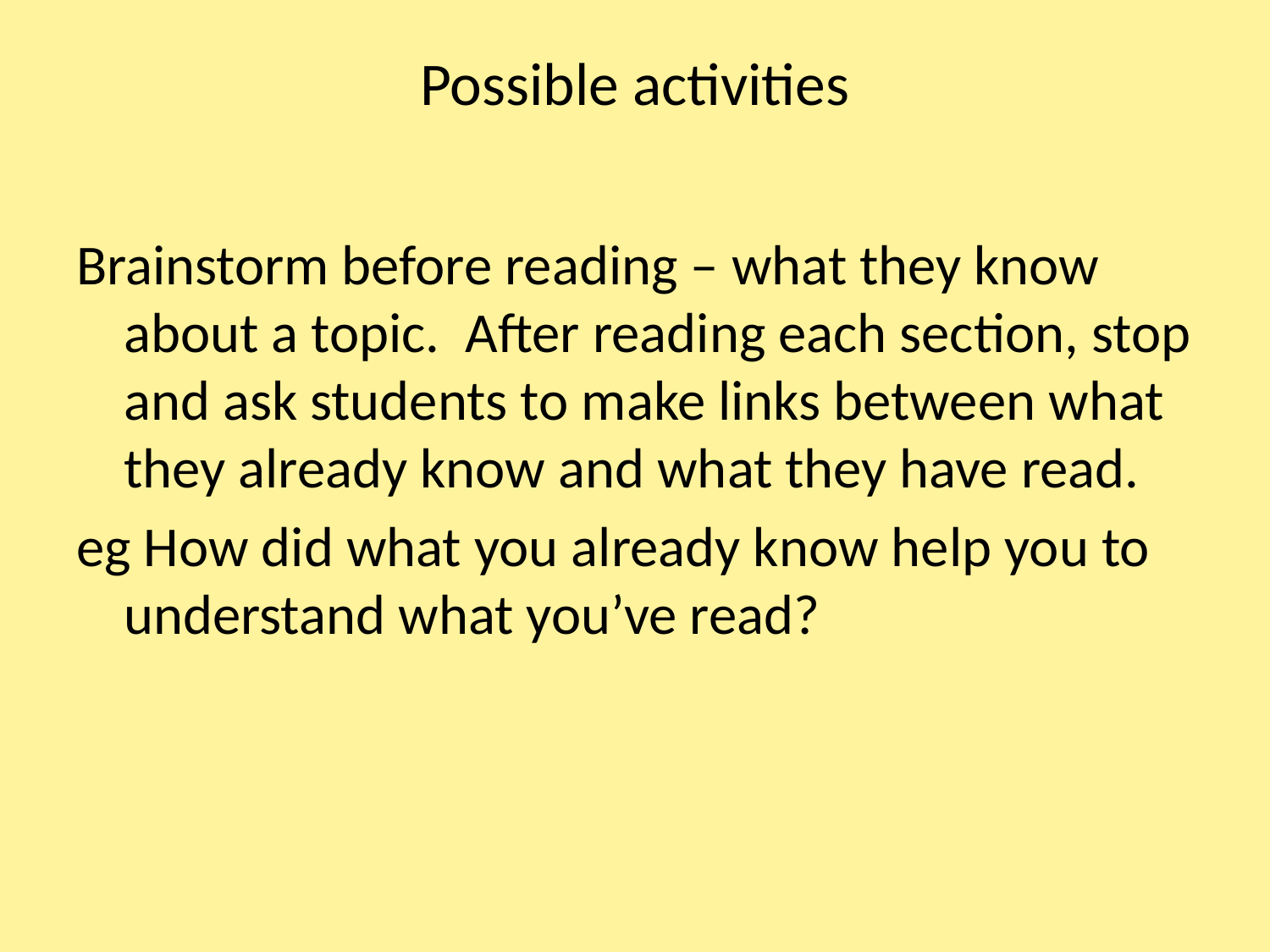

# Possible activities
Brainstorm before reading – what they know about a topic.  After reading each section, stop and ask students to make links between what they already know and what they have read.
eg How did what you already know help you to understand what you’ve read?